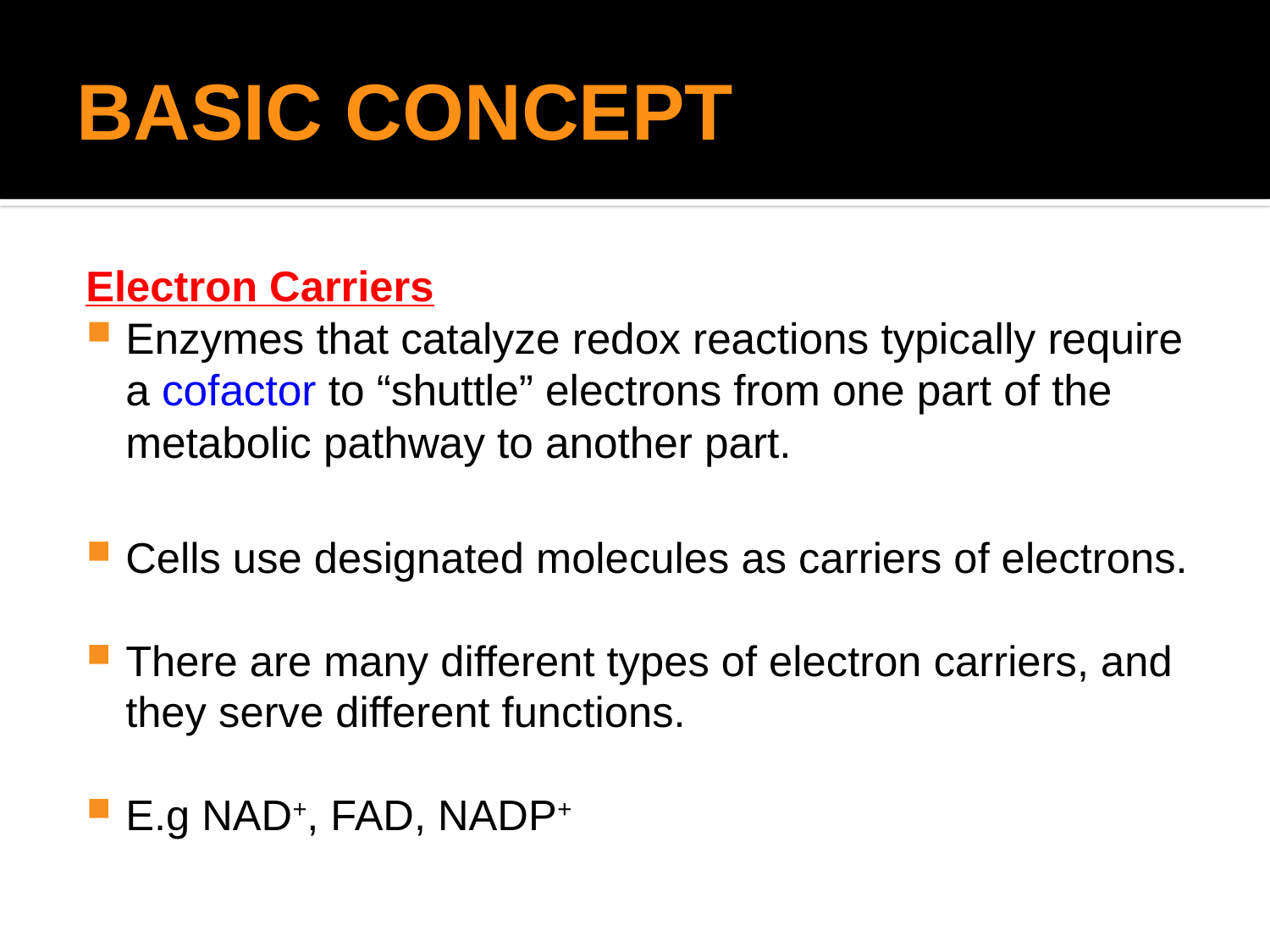

# BASIC CONCEPT
Electron Carriers
Enzymes that catalyze redox reactions typically require a cofactor to “shuttle” electrons from one part of the metabolic pathway to another part.

Cells use designated molecules as carriers of electrons.

There are many different types of electron carriers, and they serve different functions.

E.g NAD+, FAD, NADP+